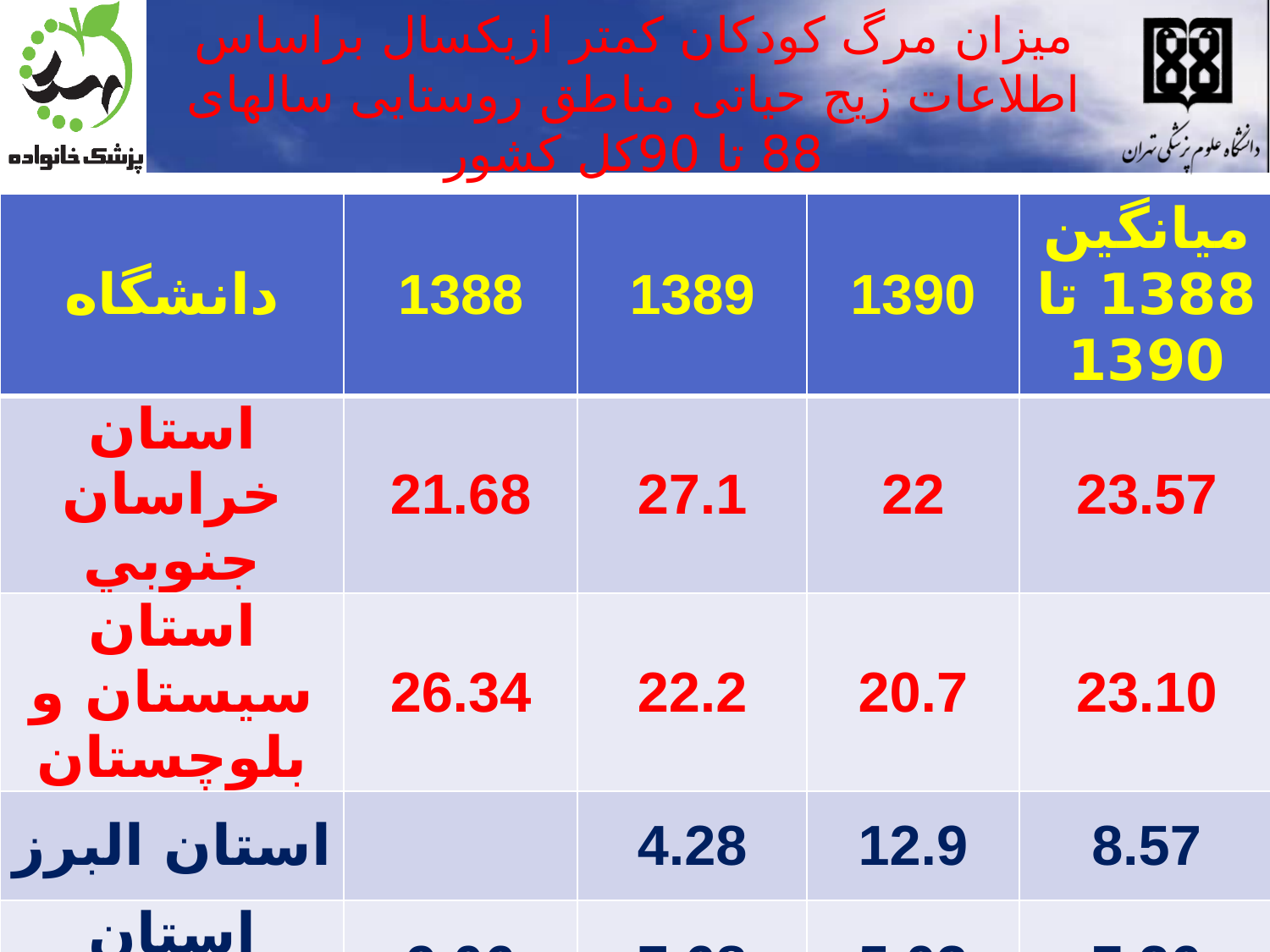

# میزان مرگ کودکان کمتر ازیکسال براساس اطلاعات زیج حیاتی مناطق روستایی سالهای 88 تا 90کل کشور
| دانشگاه | 1388 | 1389 | 1390 | میانگین 1388 تا 1390 |
| --- | --- | --- | --- | --- |
| استان خراسان جنوبي | 21.68 | 27.1 | 22 | 23.57 |
| استان سيستان و بلوچستان | 26.34 | 22.2 | 20.7 | 23.10 |
| استان البرز |  | 4.28 | 12.9 | 8.57 |
| استان تهران | 9.06 | 7.68 | 5.03 | 7.26 |